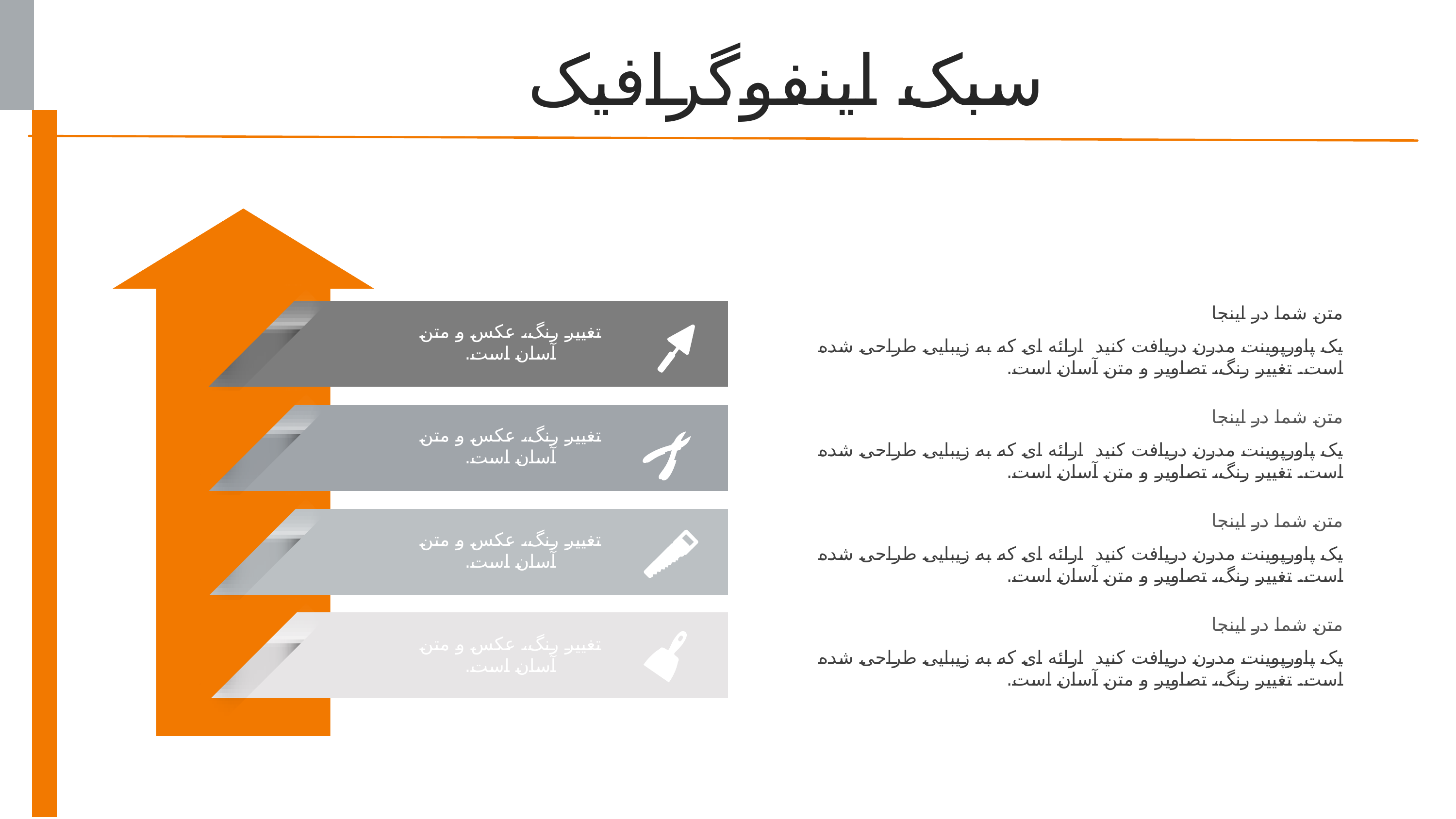

سبک اینفوگرافیک

متن شما در اینجا
تغییر رنگ، عکس و متن آسان است.

یک پاورپوینت مدرن دریافت کنید  ارائه ای که به زیبایی طراحی شده است. تغییر رنگ، تصاویر و متن آسان است.

متن شما در اینجا

تغییر رنگ، عکس و متن آسان است.

یک پاورپوینت مدرن دریافت کنید  ارائه ای که به زیبایی طراحی شده است. تغییر رنگ، تصاویر و متن آسان است.

متن شما در اینجا

تغییر رنگ، عکس و متن آسان است.

یک پاورپوینت مدرن دریافت کنید  ارائه ای که به زیبایی طراحی شده است. تغییر رنگ، تصاویر و متن آسان است.

متن شما در اینجا

تغییر رنگ، عکس و متن آسان است.

یک پاورپوینت مدرن دریافت کنید  ارائه ای که به زیبایی طراحی شده است. تغییر رنگ، تصاویر و متن آسان است.